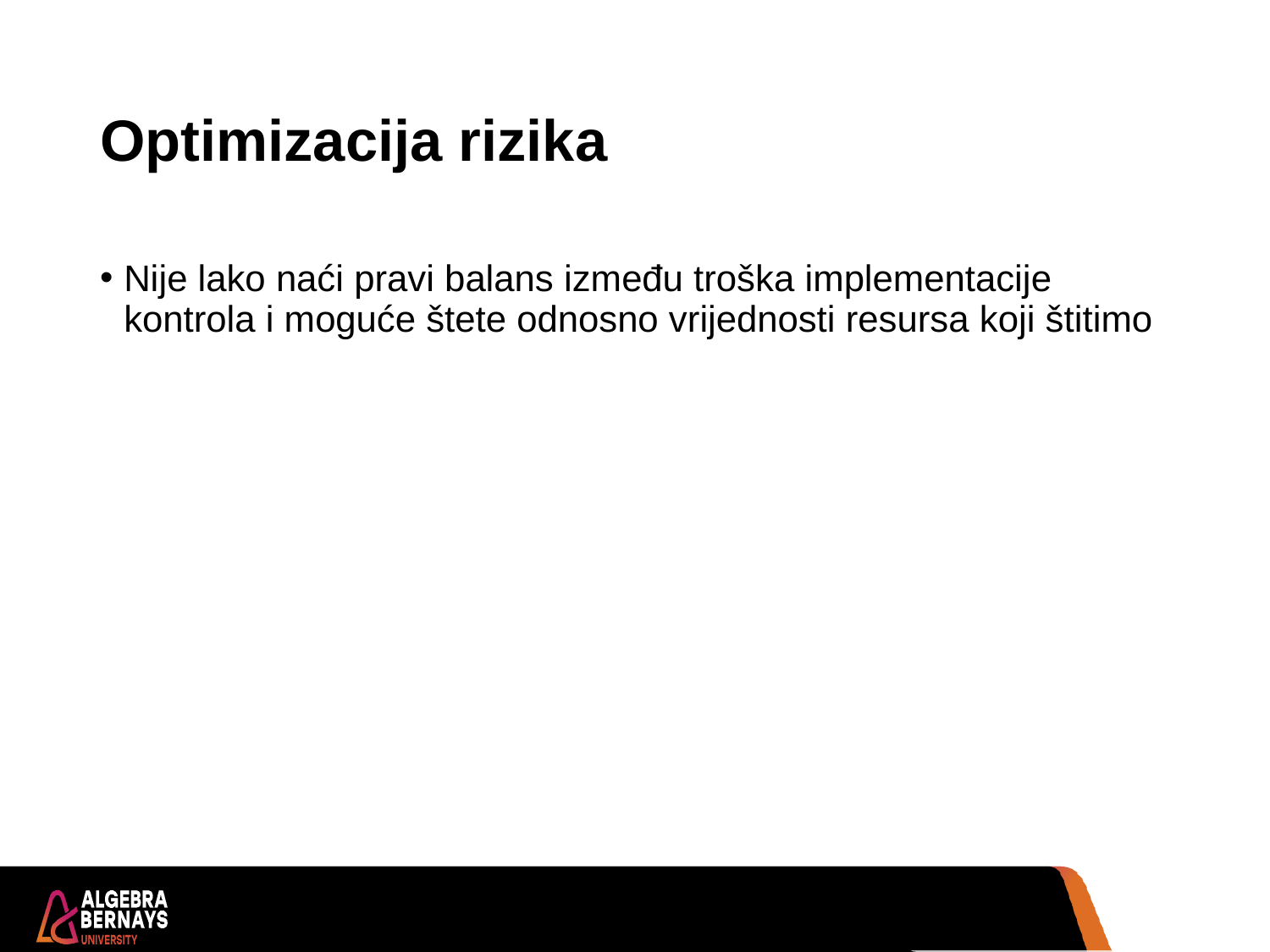

# Optimizacija rizika
Nije lako naći pravi balans između troška implementacije kontrola i moguće štete odnosno vrijednosti resursa koji štitimo